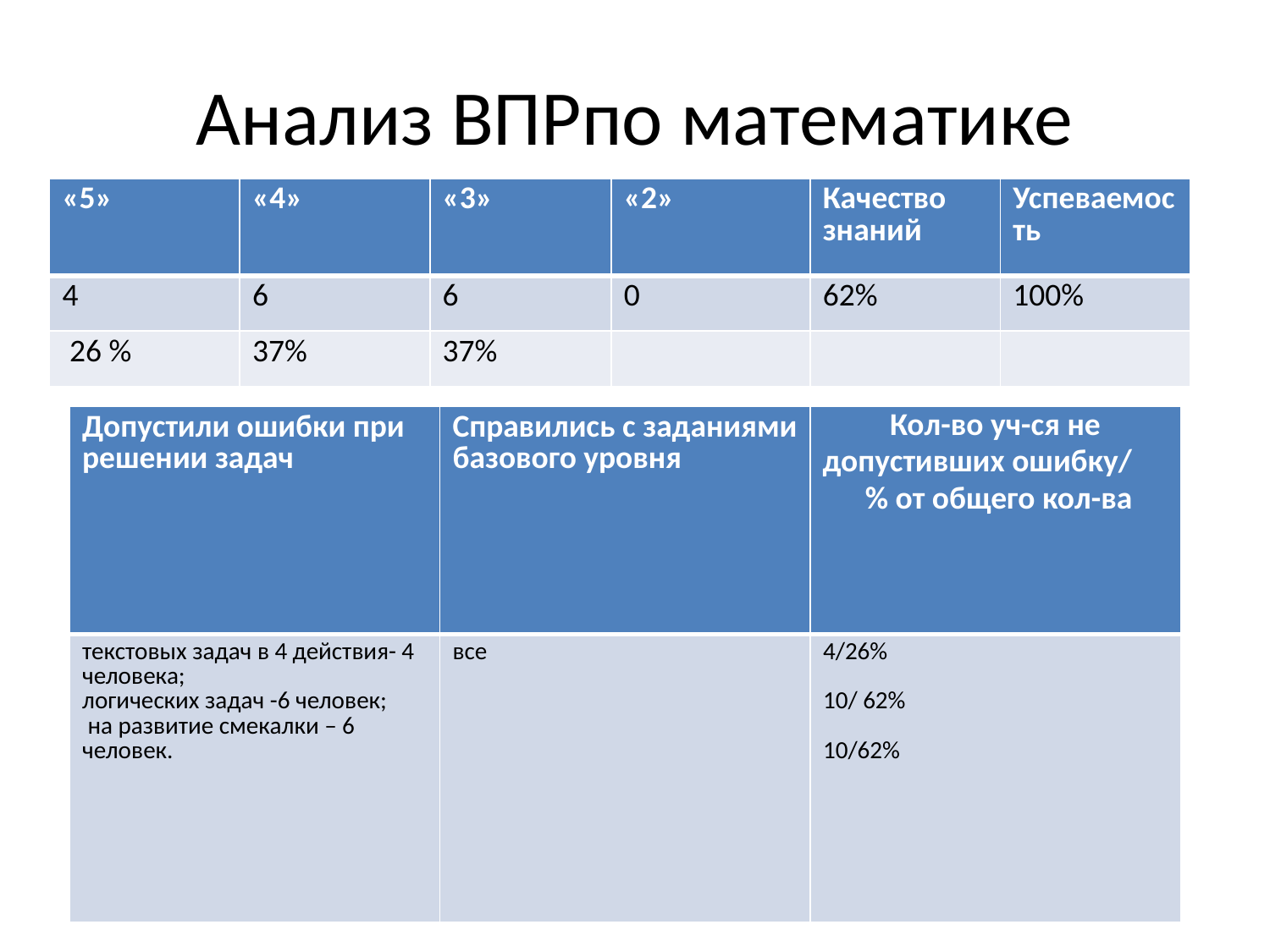

# Анализ ВПРпо математике

Анализ по КЭС:
| «5» | «4» | «3» | «2» | Качество знаний | Успеваемость |
| --- | --- | --- | --- | --- | --- |
| 4 | 6 | 6 | 0 | 62% | 100% |
| 26 % | 37% | 37% |  |  |  |
| Допустили ошибки при решении задач | Справились с заданиями базового уровня | Кол-во уч-ся не допустивших ошибку/ % от общего кол-ва |
| --- | --- | --- |
| текстовых задач в 4 действия- 4 человека; логических задач -6 человек; на развитие смекалки – 6 человек. | все | 4/26% 10/ 62% 10/62% |